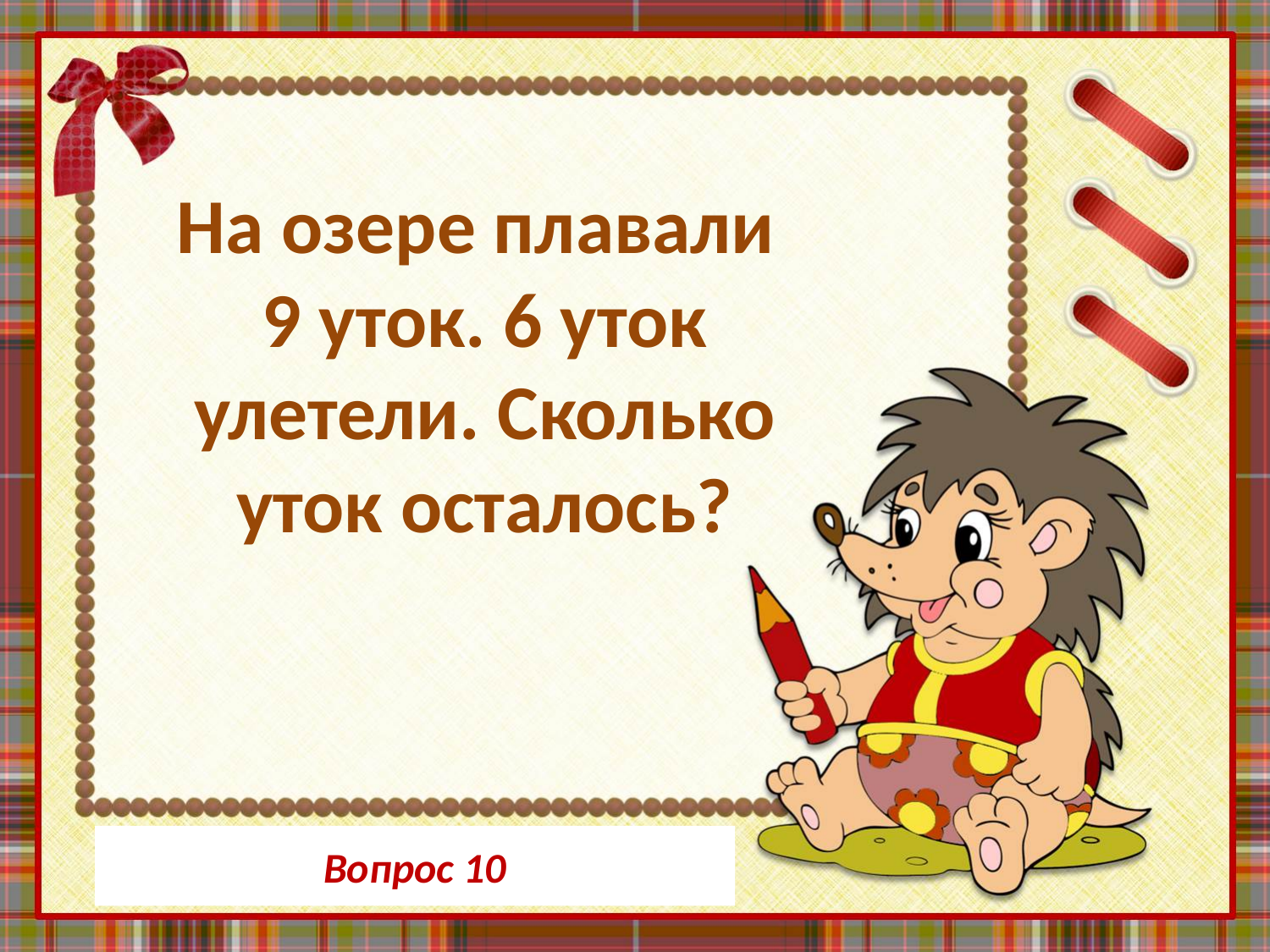

На озере плавали
9 уток. 6 уток улетели. Сколько уток осталось?
Вопрос 10